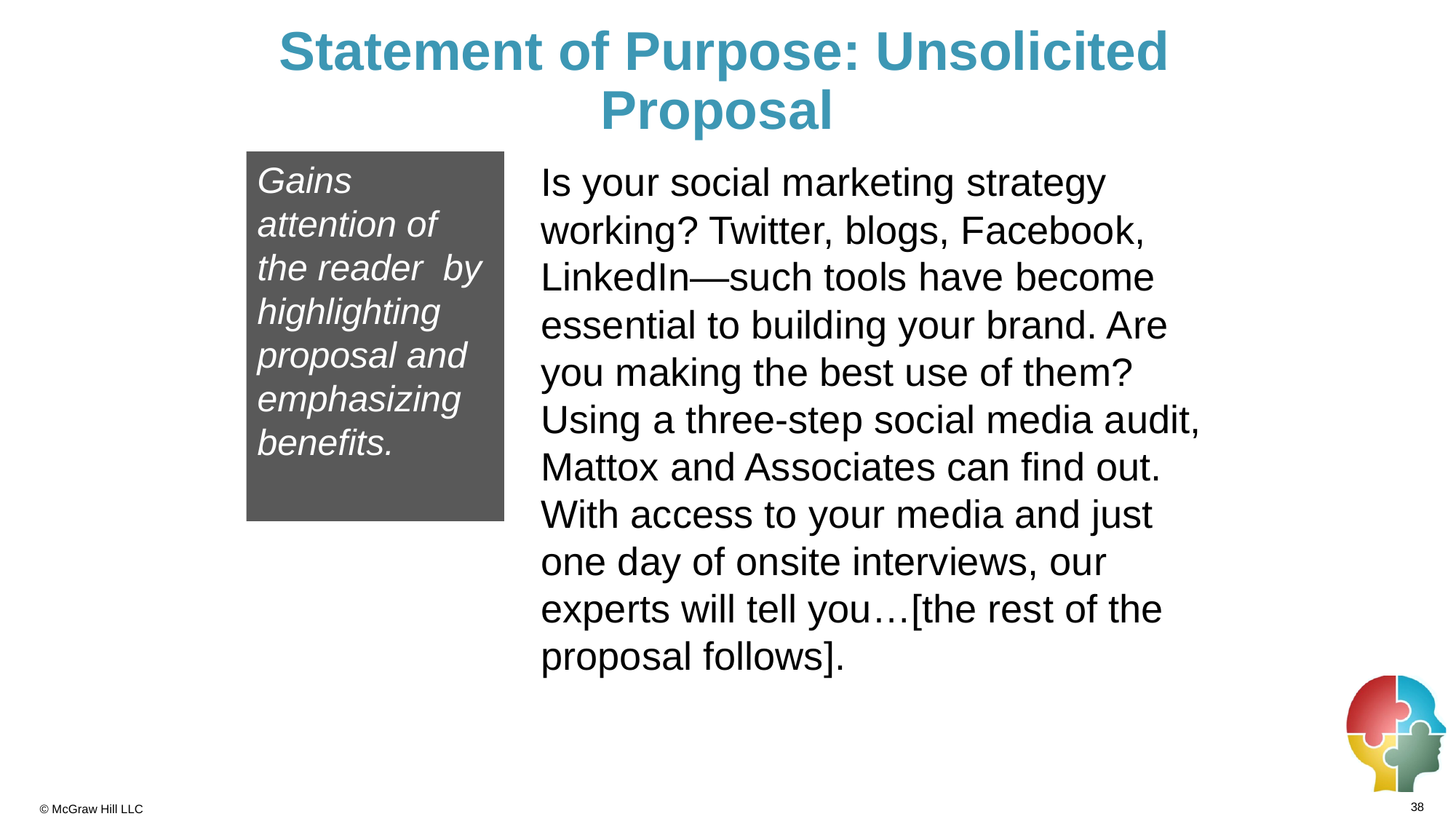

Statement of Purpose: Unsolicited Proposal
Gains attention of the reader  by highlighting proposal and emphasizing benefits.
Is your social marketing strategy working? Twitter, blogs, Facebook, LinkedIn—such tools have become essential to building your brand. Are you making the best use of them? Using a three-step social media audit, Mattox and Associates can find out. With access to your media and just one day of onsite interviews, our experts will tell you…[the rest of the proposal follows].
38